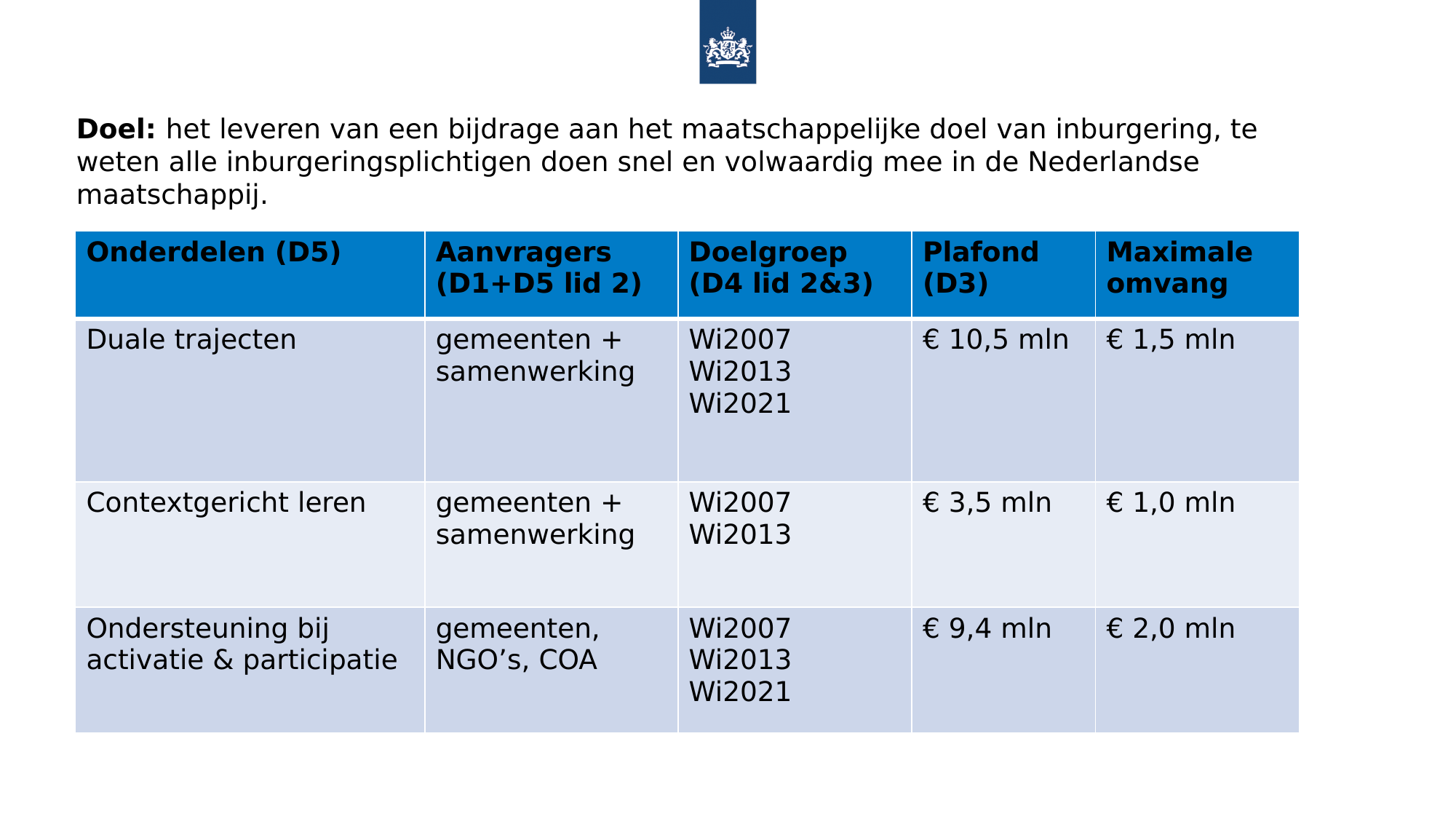

Doel: het leveren van een bijdrage aan het maatschappelijke doel van inburgering, te weten alle inburgeringsplichtigen doen snel en volwaardig mee in de Nederlandse maatschappij.

| Onderdelen (D5) | Aanvragers (D1+D5 lid 2) | Doelgroep (D4 lid 2&3) | Plafond (D3) | Maximale omvang |
| --- | --- | --- | --- | --- |
| Duale trajecten | gemeenten + samenwerking | Wi2007 Wi2013 Wi2021 | € 10,5 mln | € 1,5 mln |
| Contextgericht leren | gemeenten + samenwerking | Wi2007 Wi2013 | € 3,5 mln | € 1,0 mln |
| Ondersteuning bij activatie & participatie | gemeenten, NGO’s, COA | Wi2007 Wi2013 Wi2021 | € 9,4 mln | € 2,0 mln |